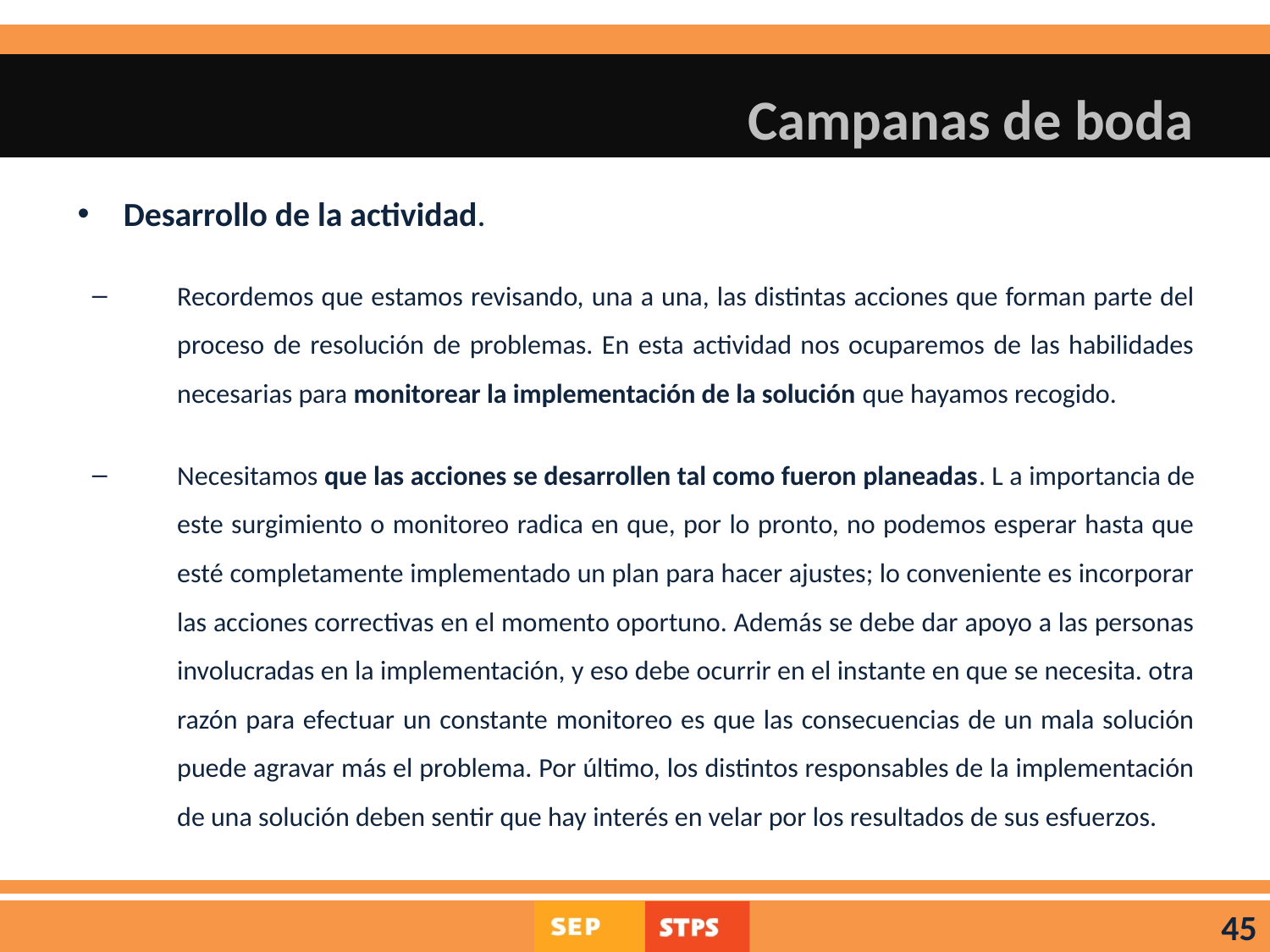

# Campanas de boda
Desarrollo de la actividad.

Recordemos que estamos revisando, una a una, las distintas acciones que forman parte del proceso de resolución de problemas. En esta actividad nos ocuparemos de las habilidades necesarias para monitorear la implementación de la solución que hayamos recogido.

Necesitamos que las acciones se desarrollen tal como fueron planeadas. L a importancia de este surgimiento o monitoreo radica en que, por lo pronto, no podemos esperar hasta que esté completamente implementado un plan para hacer ajustes; lo conveniente es incorporar las acciones correctivas en el momento oportuno. Además se debe dar apoyo a las personas involucradas en la implementación, y eso debe ocurrir en el instante en que se necesita. otra razón para efectuar un constante monitoreo es que las consecuencias de un mala solución puede agravar más el problema. Por último, los distintos responsables de la implementación de una solución deben sentir que hay interés en velar por los resultados de sus esfuerzos.
45